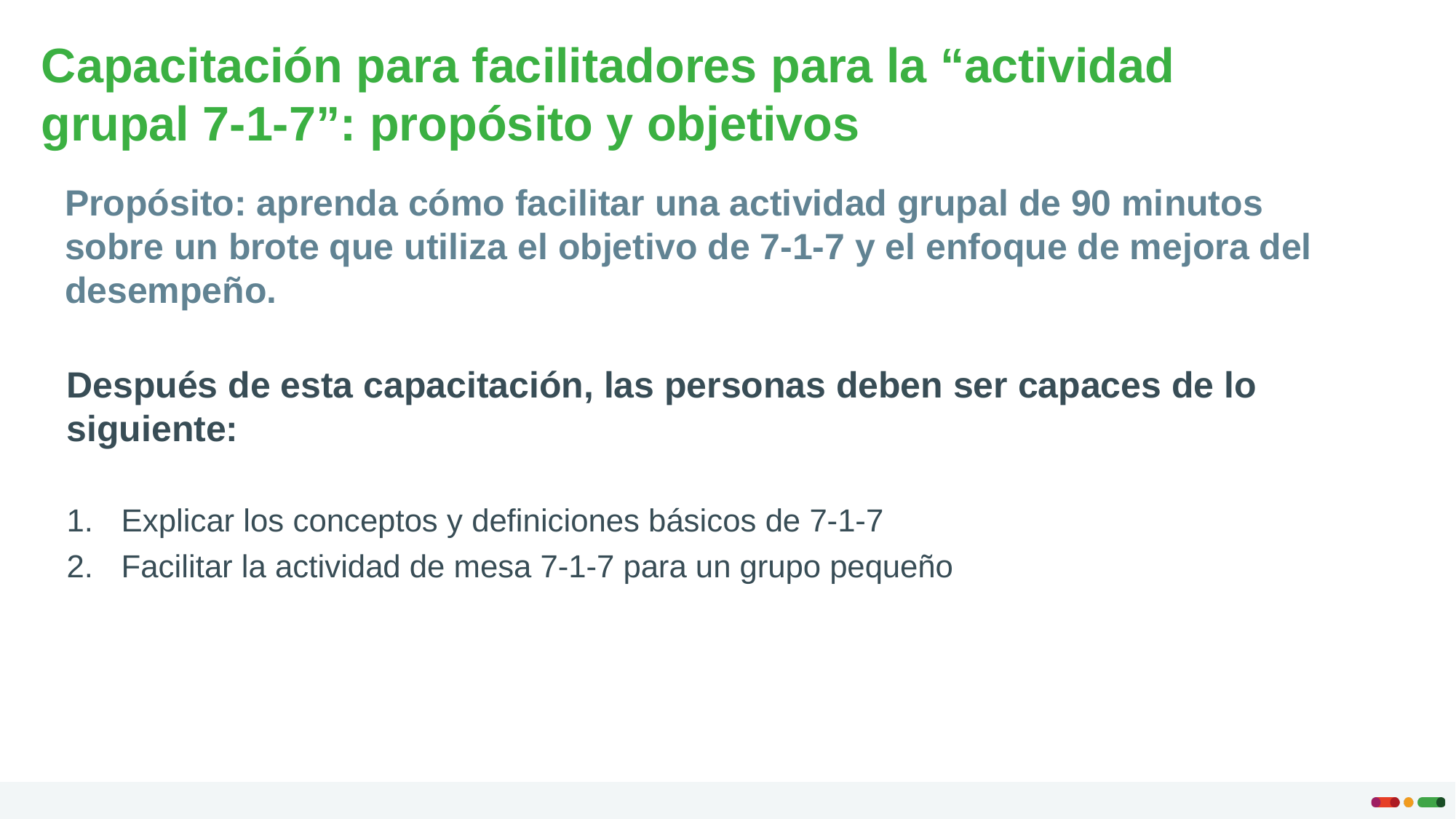

# Capacitación para facilitadores para la “actividad grupal 7-1-7”: propósito y objetivos
Propósito: aprenda cómo facilitar una actividad grupal de 90 minutos sobre un brote que utiliza el objetivo de 7-1-7 y el enfoque de mejora del desempeño.
Después de esta capacitación, las personas deben ser capaces de lo siguiente:
Explicar los conceptos y definiciones básicos de 7-1-7
Facilitar la actividad de mesa 7-1-7 para un grupo pequeño